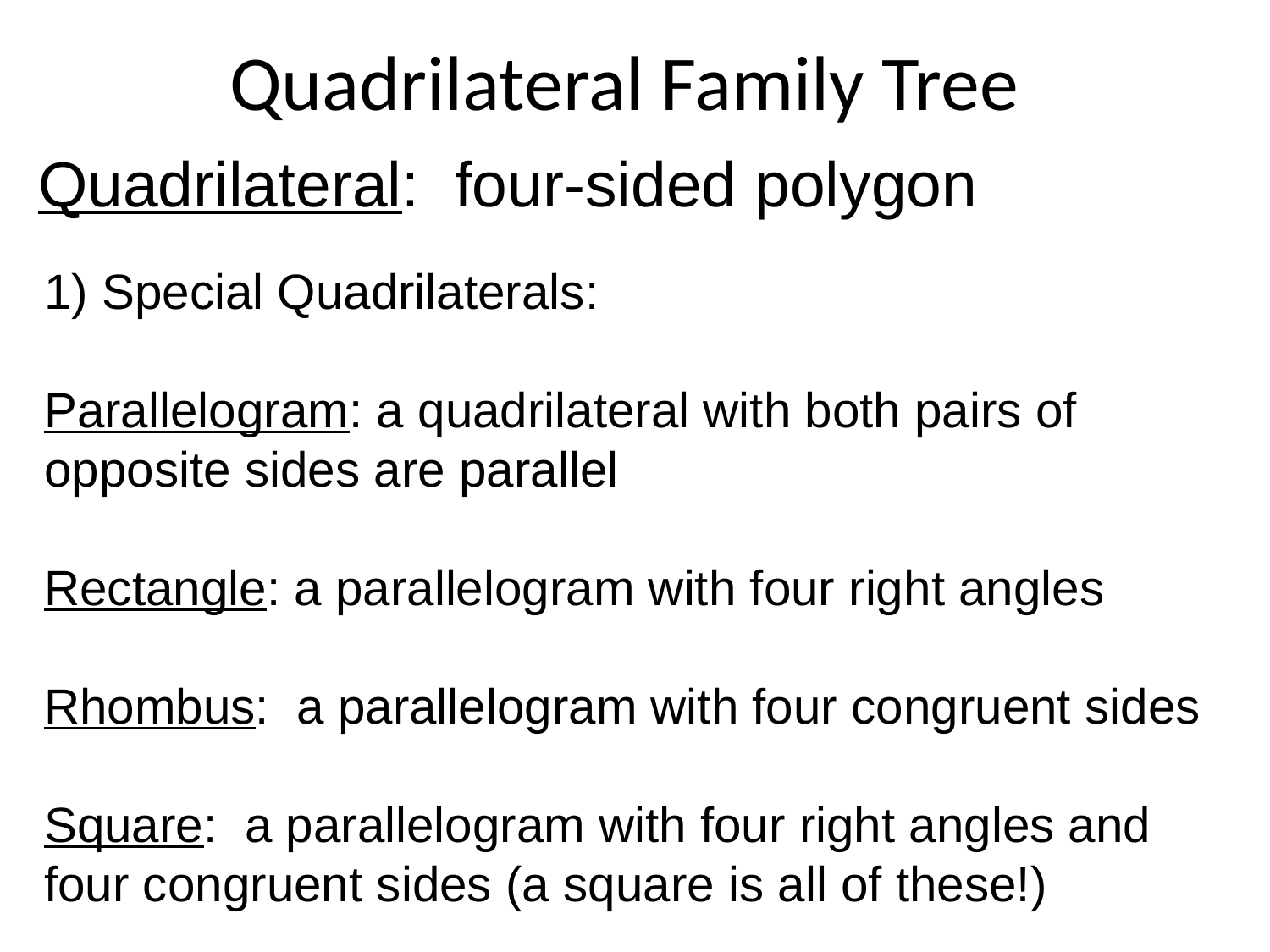

# Quadrilateral Family Tree
Quadrilateral:  four-sided polygon
1) Special Quadrilaterals:

Parallelogram: a quadrilateral with both pairs of opposite sides are parallel

Rectangle: a parallelogram with four right angles

Rhombus:  a parallelogram with four congruent sides

Square:  a parallelogram with four right angles and four congruent sides (a square is all of these!)